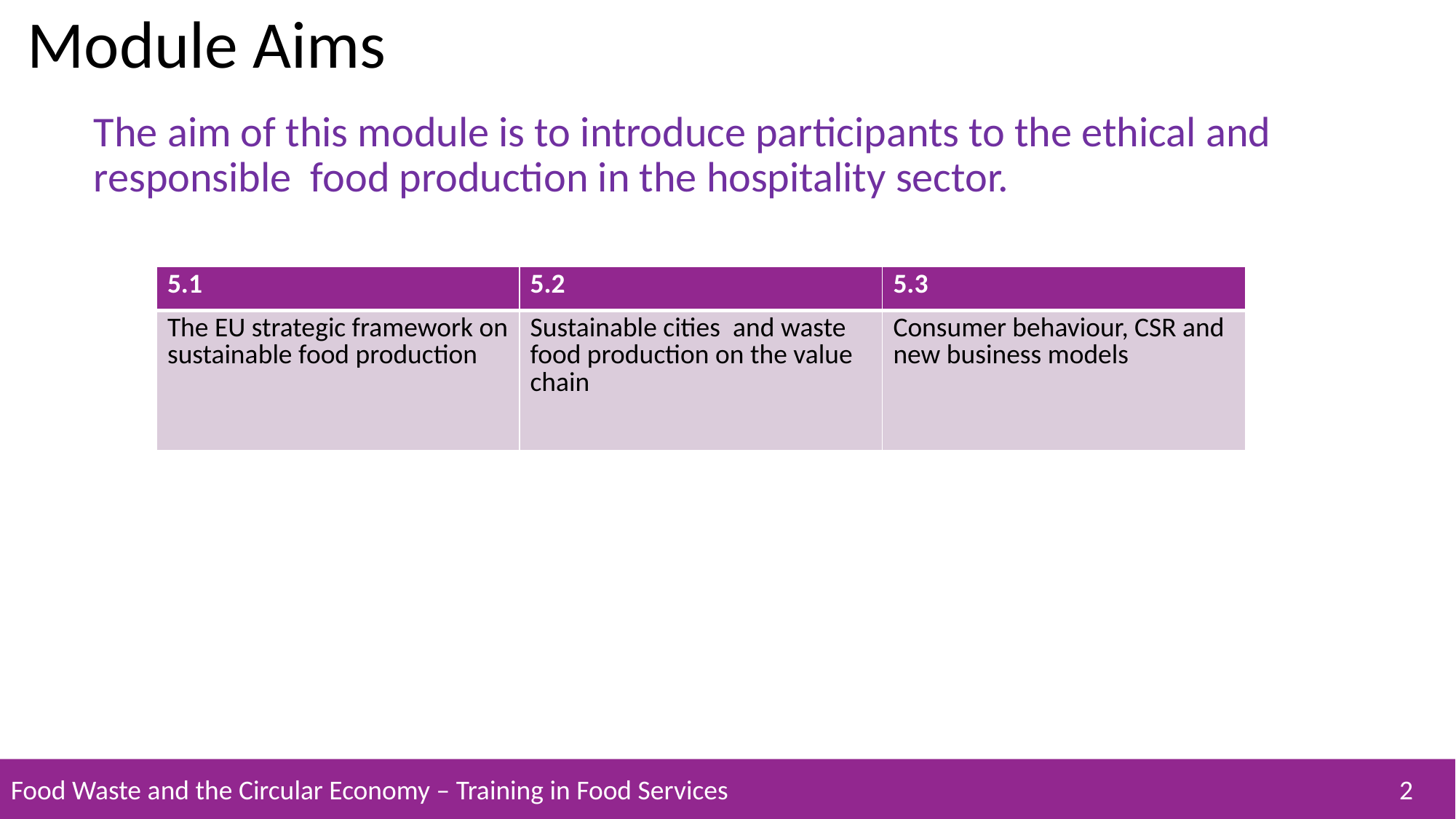

# Module Aims
The aim of this module is to introduce participants to the ethical and responsible  food production in the hospitality sector.

| 5.1 | 5.2 | 5.3 |
| --- | --- | --- |
| The EU strategic framework on sustainable food production | Sustainable cities and waste food production on the value chain | Consumer behaviour, CSR and new business models |